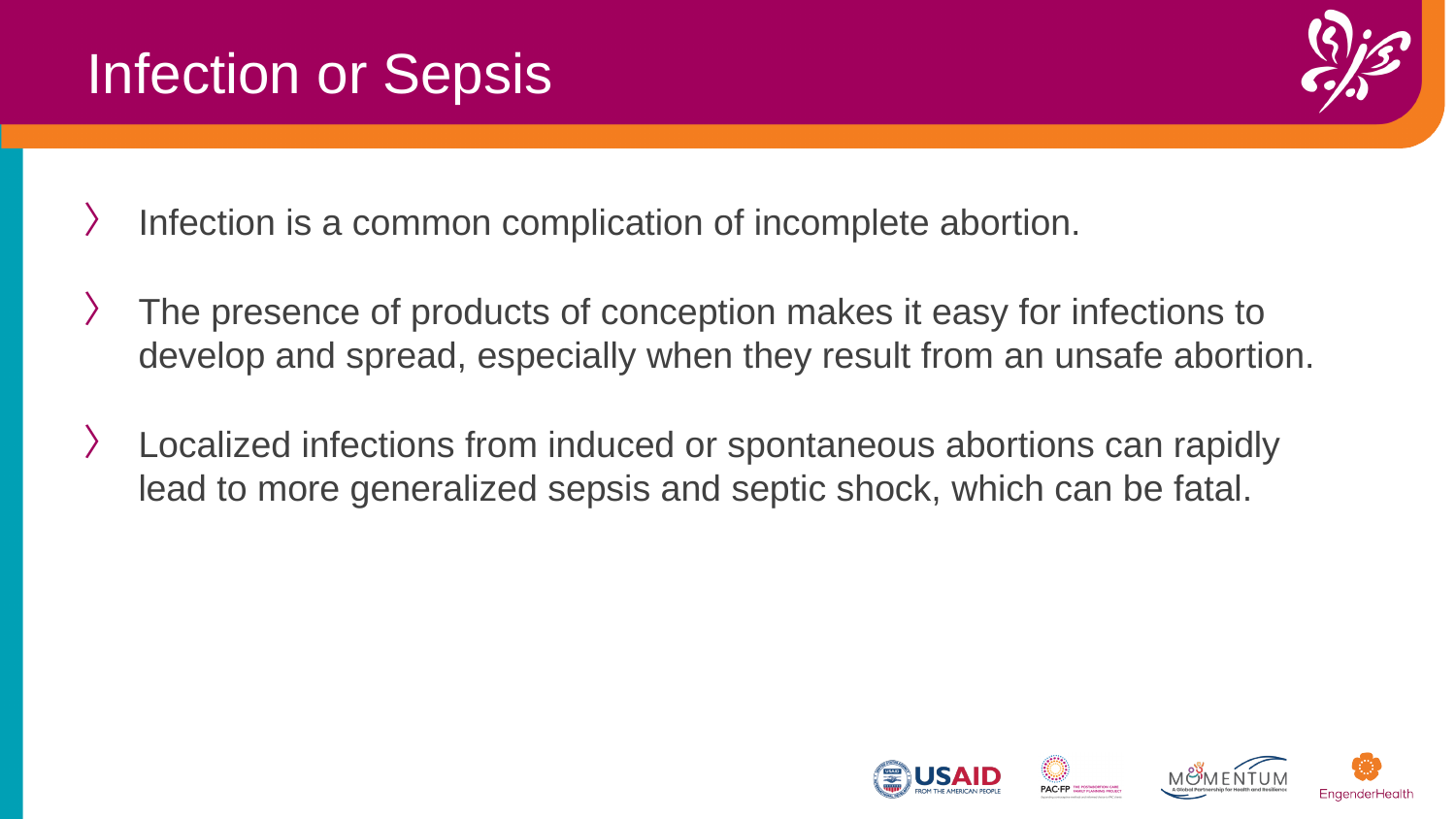

Infection or Sepsis​
Infection is a common complication of incomplete abortion.
The presence of products of conception makes it easy for infections to develop and spread, especially when they result from an unsafe abortion.
Localized infections from induced or spontaneous abortions can rapidly lead to more generalized sepsis and septic shock, which can be fatal.